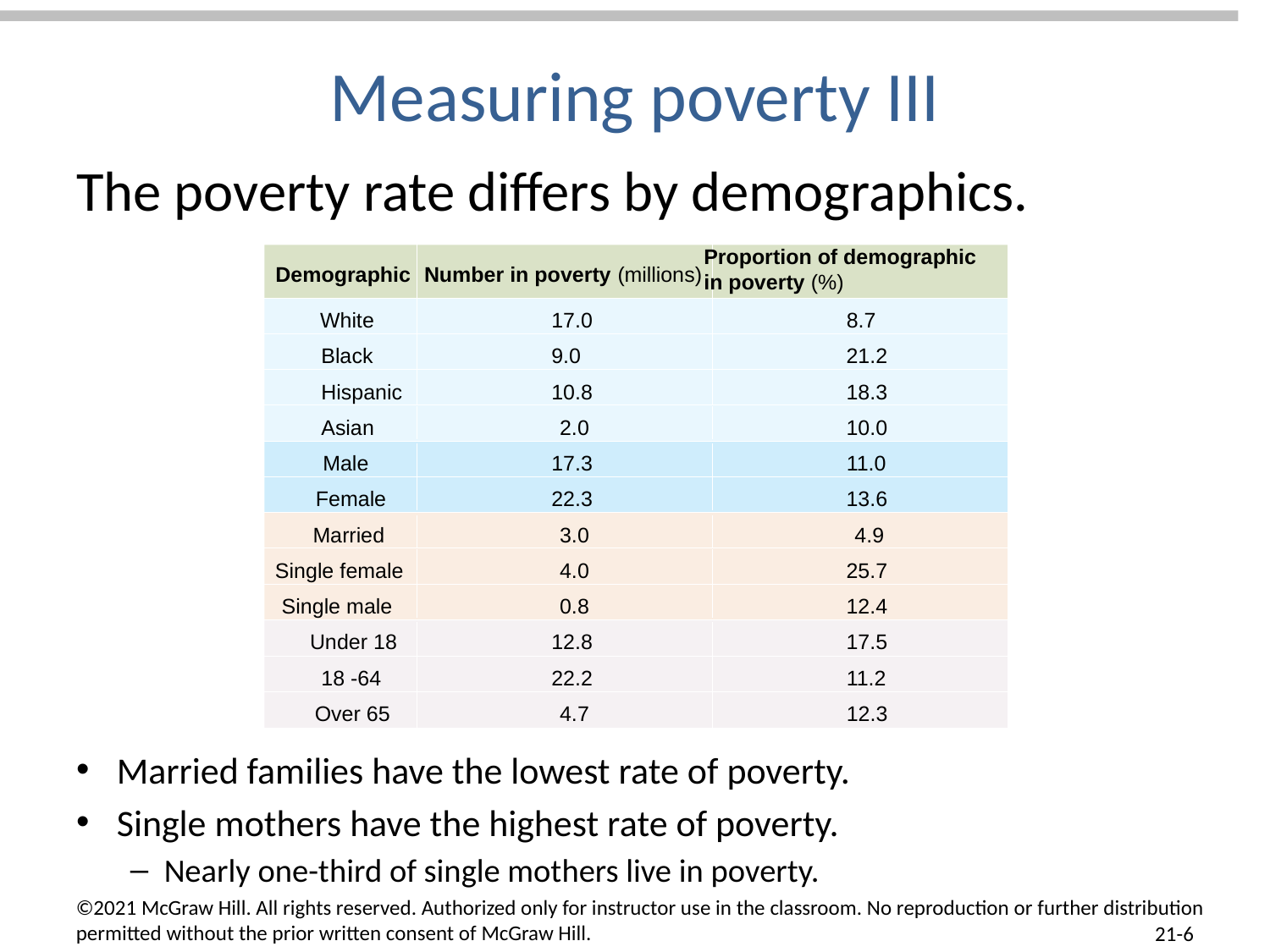

# Measuring poverty III
The poverty rate differs by demographics.

Proportion of demographic
in poverty (%)

Demographic
Number in poverty (millions)

White
17.0
8.7
Black
9.0
21.2
Hispanic
10.8
18.3
Asian
2.0
10.0

Male
17.3
11.0
Female
22.3
13.6

Married
3.0
4.9
Single female
4.0
25.7
Single male
0.8
12.4

Under 18
12.8
17.5
18 -64
22.2
11.2
Over 65
4.7
12.3

Married families have the lowest rate of poverty.
Single mothers have the highest rate of poverty.
Nearly one-third of single mothers live in poverty.